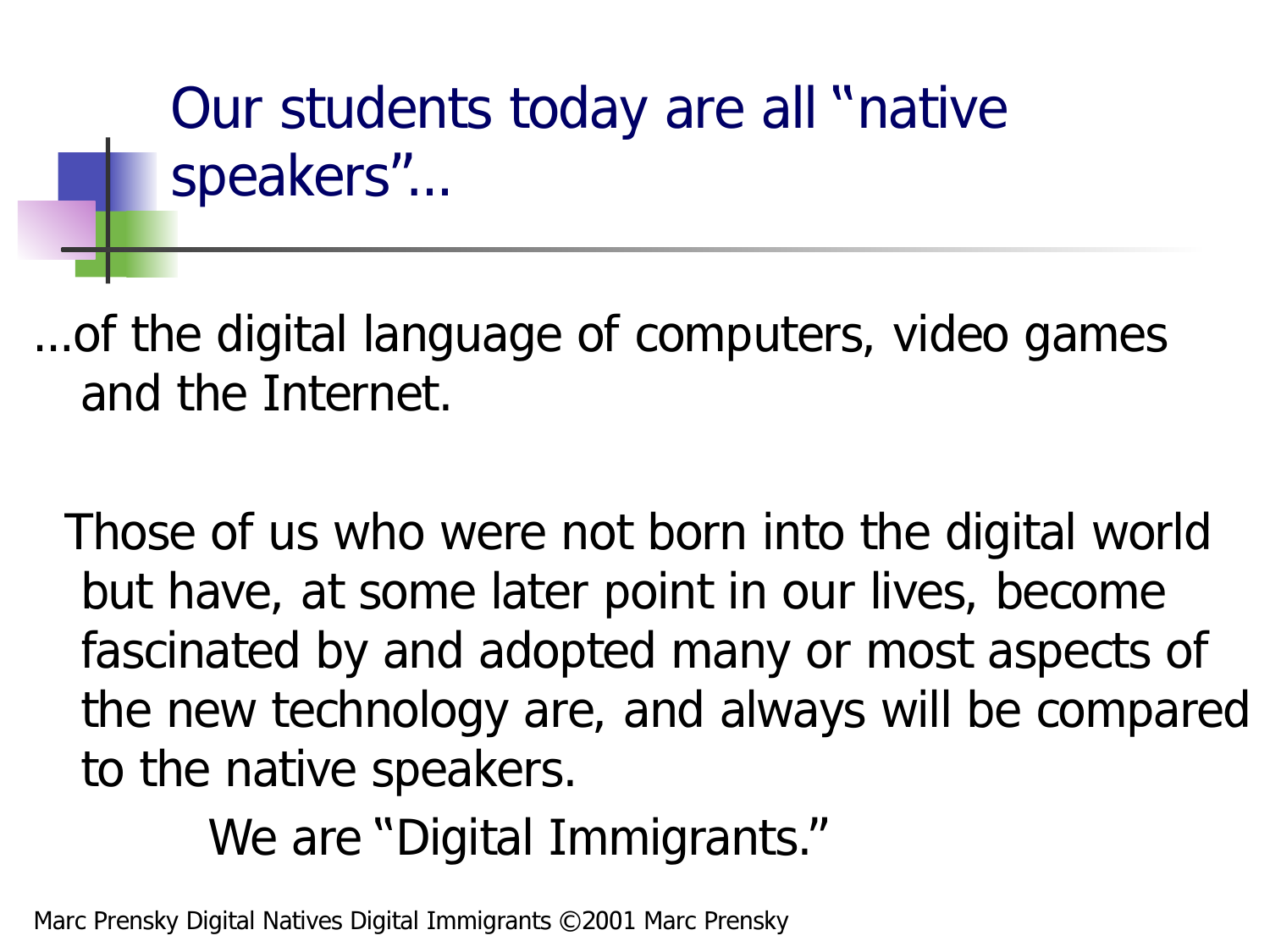

# Our students today are all “native speakers”…
…of the digital language of computers, video games   and the Internet.

  Those of us who were not born into the digital world but have, at some later point in our lives, become fascinated by and adopted many or most aspects of the new technology are, and always will be compared to the native speakers.
		We are “Digital Immigrants.”

Marc Prensky Digital Natives Digital Immigrants ©2001 Marc Prensky